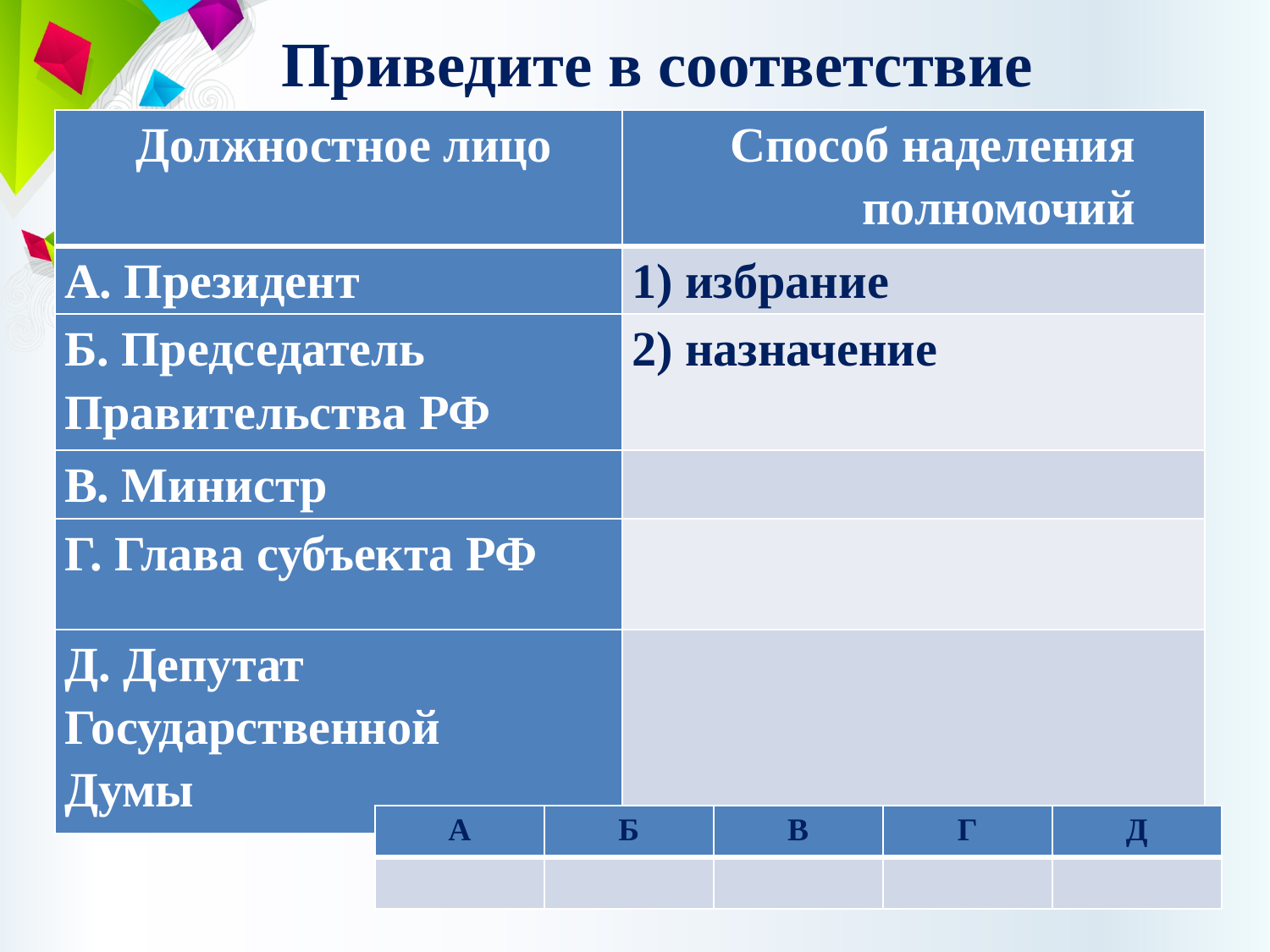

Приведите в соответствие
| Должностное лицо | Способ наделения полномочий |
| --- | --- |
| А. Президент | 1) избрание |
| Б. Председатель Правительства РФ | 2) назначение |
| В. Министр |  |
| Г. Глава субъекта РФ |  |
| Д. Депутат Государственной Думы |  |
| А | Б | В | Г | Д |
| --- | --- | --- | --- | --- |
|  |  |  |  |  |